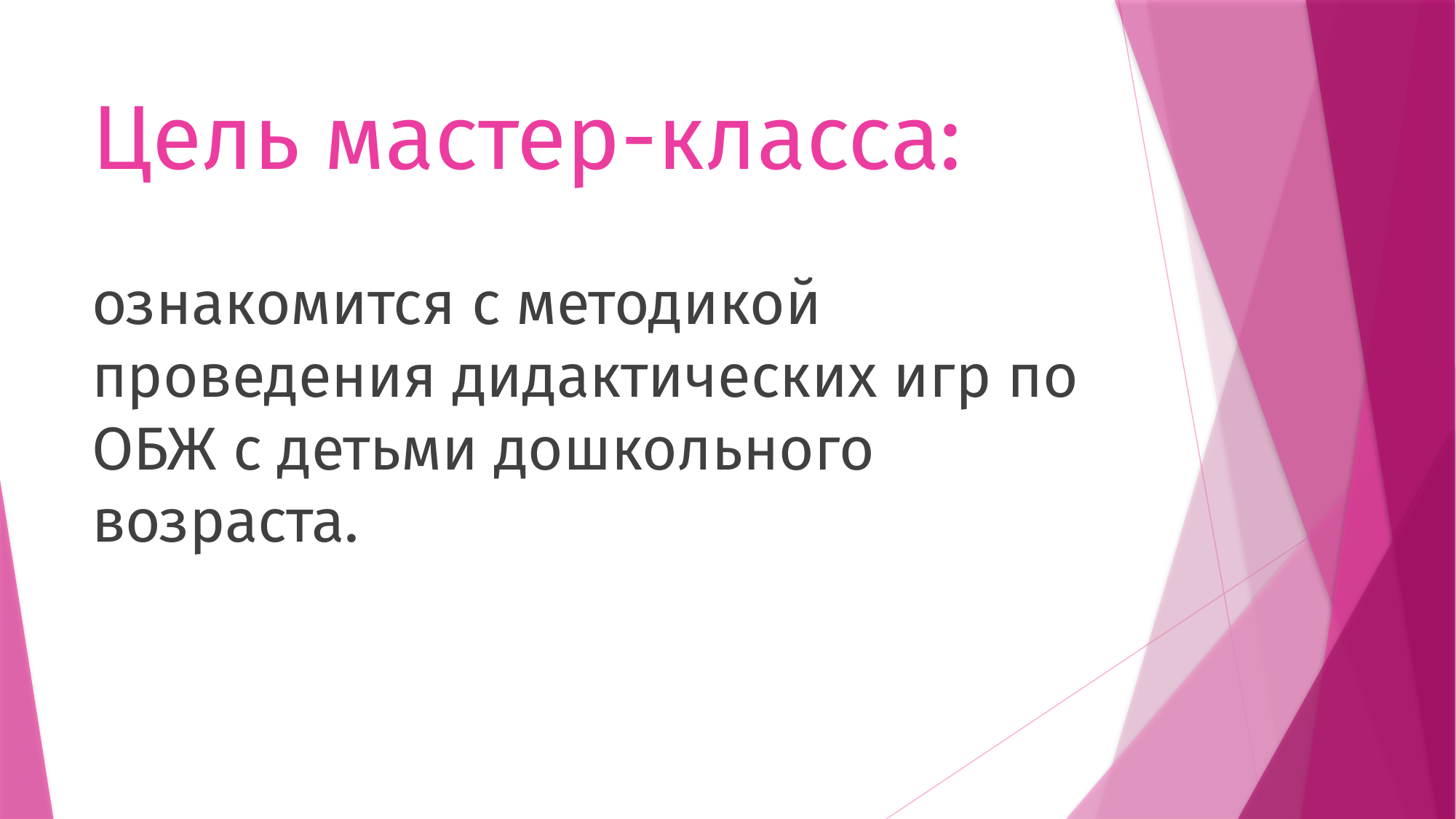

# Цель мастер-класса:
ознакомится с методикой проведения дидактических игр по ОБЖ с детьми дошкольного возраста.